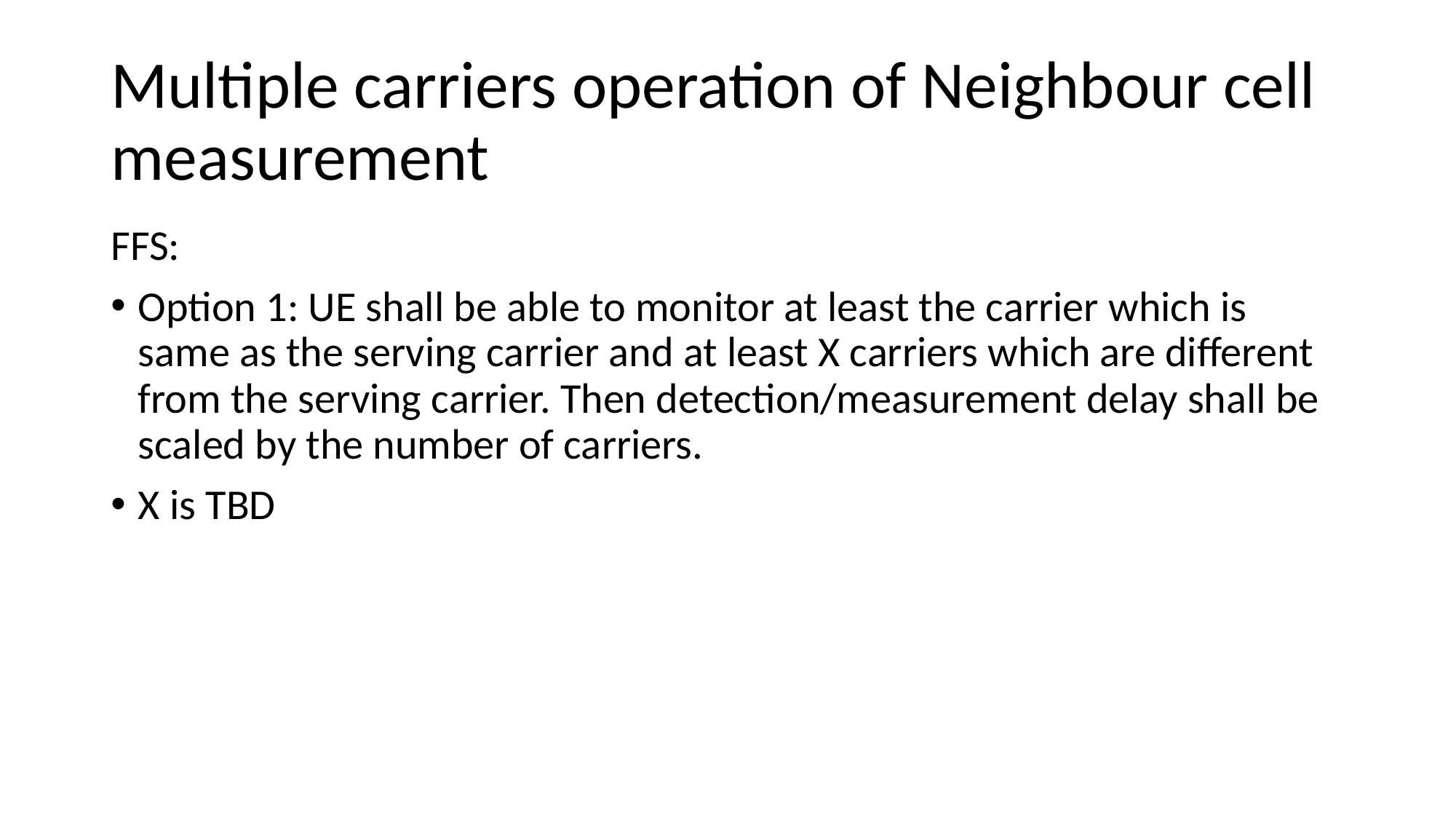

# Multiple carriers operation of Neighbour cell measurement
FFS:
Option 1: UE shall be able to monitor at least the carrier which is same as the serving carrier and at least X carriers which are different from the serving carrier. Then detection/measurement delay shall be scaled by the number of carriers.
X is TBD